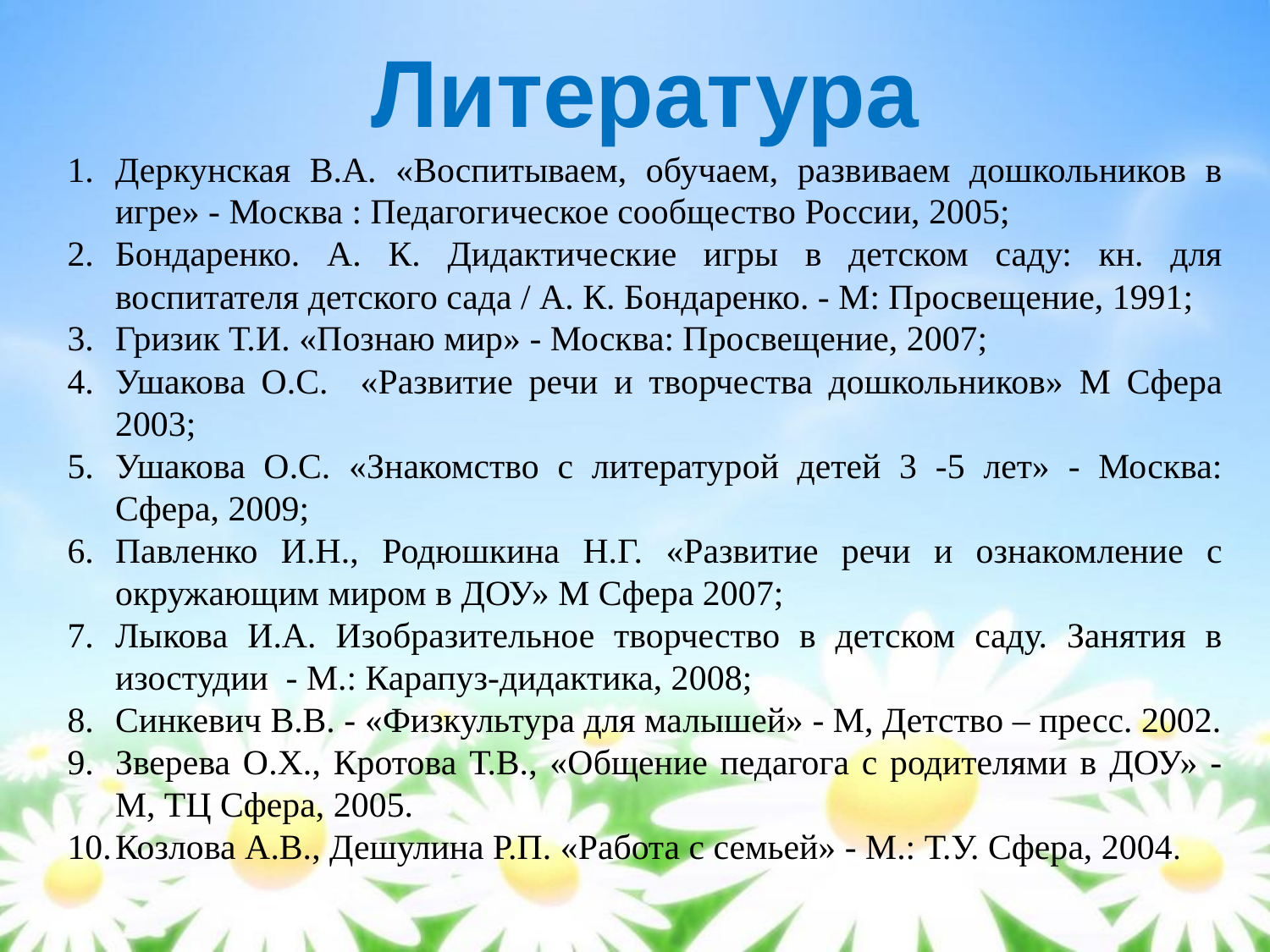

Литература
Деркунская В.А. «Воспитываем, обучаем, развиваем дошкольников в игре» - Москва : Педагогическое сообщество России, 2005;
Бондаренко. А. К. Дидактические игры в детском саду: кн. для воспитателя детского сада / А. К. Бондаренко. - М: Просвещение, 1991;
Гризик Т.И. «Познаю мир» - Москва: Просвещение, 2007;
Ушакова О.С.  «Развитие речи и творчества дошкольников» М Сфера 2003;
Ушакова О.С. «Знакомство с литературой детей 3 -5 лет» - Москва: Сфера, 2009;
Павленко И.Н., Родюшкина Н.Г. «Развитие речи и ознакомление с окружающим миром в ДОУ» М Сфера 2007;
Лыкова И.А. Изобразительное творчество в детском саду. Занятия в изостудии  - М.: Карапуз-дидактика, 2008;
Синкевич В.В. - «Физкультура для малышей» - М, Детство – пресс. 2002.
Зверева О.Х., Кротова Т.В., «Общение педагога с родителями в ДОУ» - М, ТЦ Сфера, 2005.
Козлова А.В., Дешулина Р.П. «Работа с семьей» - М.: Т.У. Сфера, 2004.